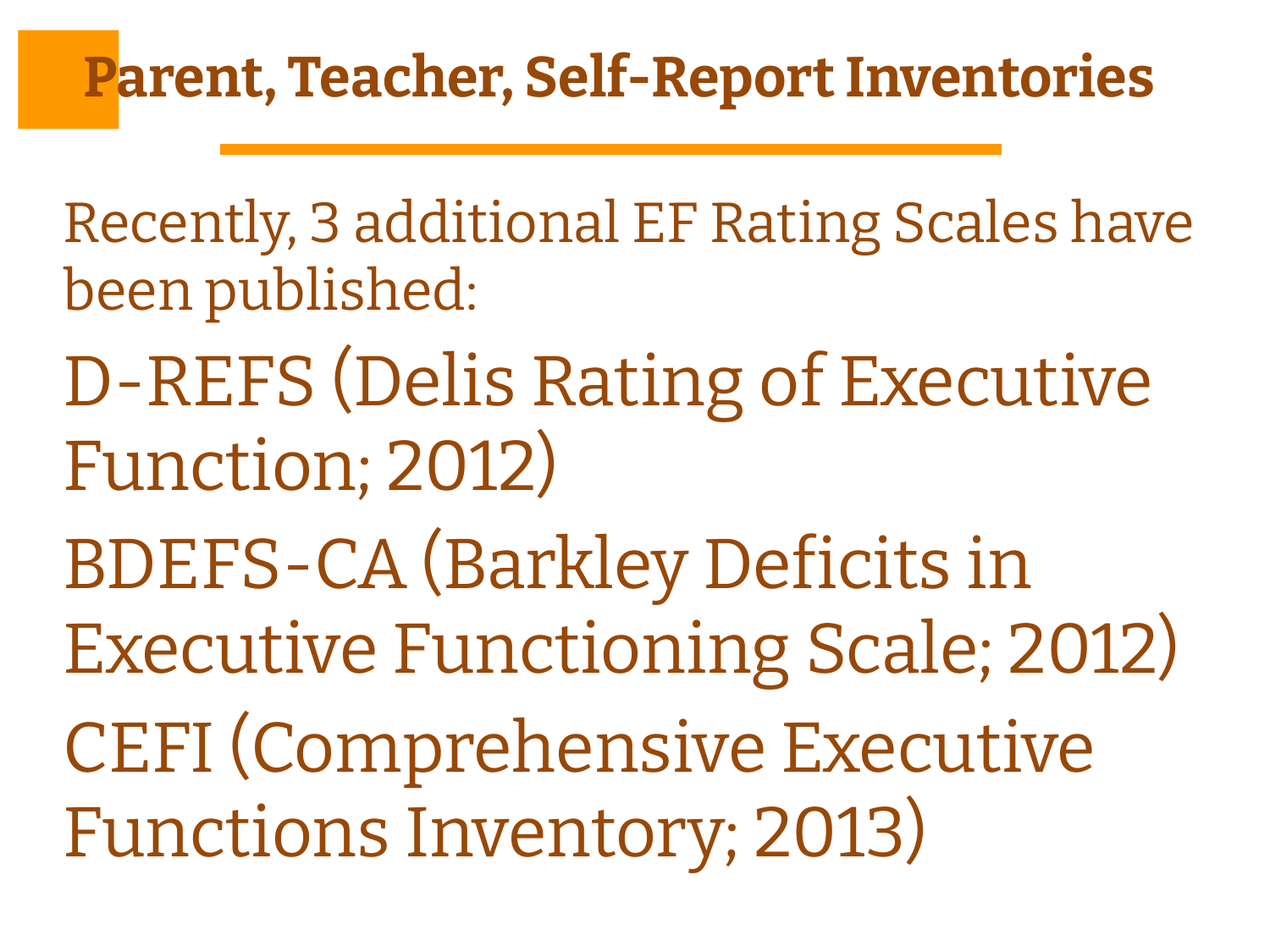

# Parent, Teacher, Self-Report Inventories

Recently, 3 additional EF Rating Scales have been published:
D-REFS (Delis Rating of Executive Function; 2012)
BDEFS-CA (Barkley Deficits in Executive Functioning Scale; 2012)
CEFI (Comprehensive Executive Functions Inventory; 2013)